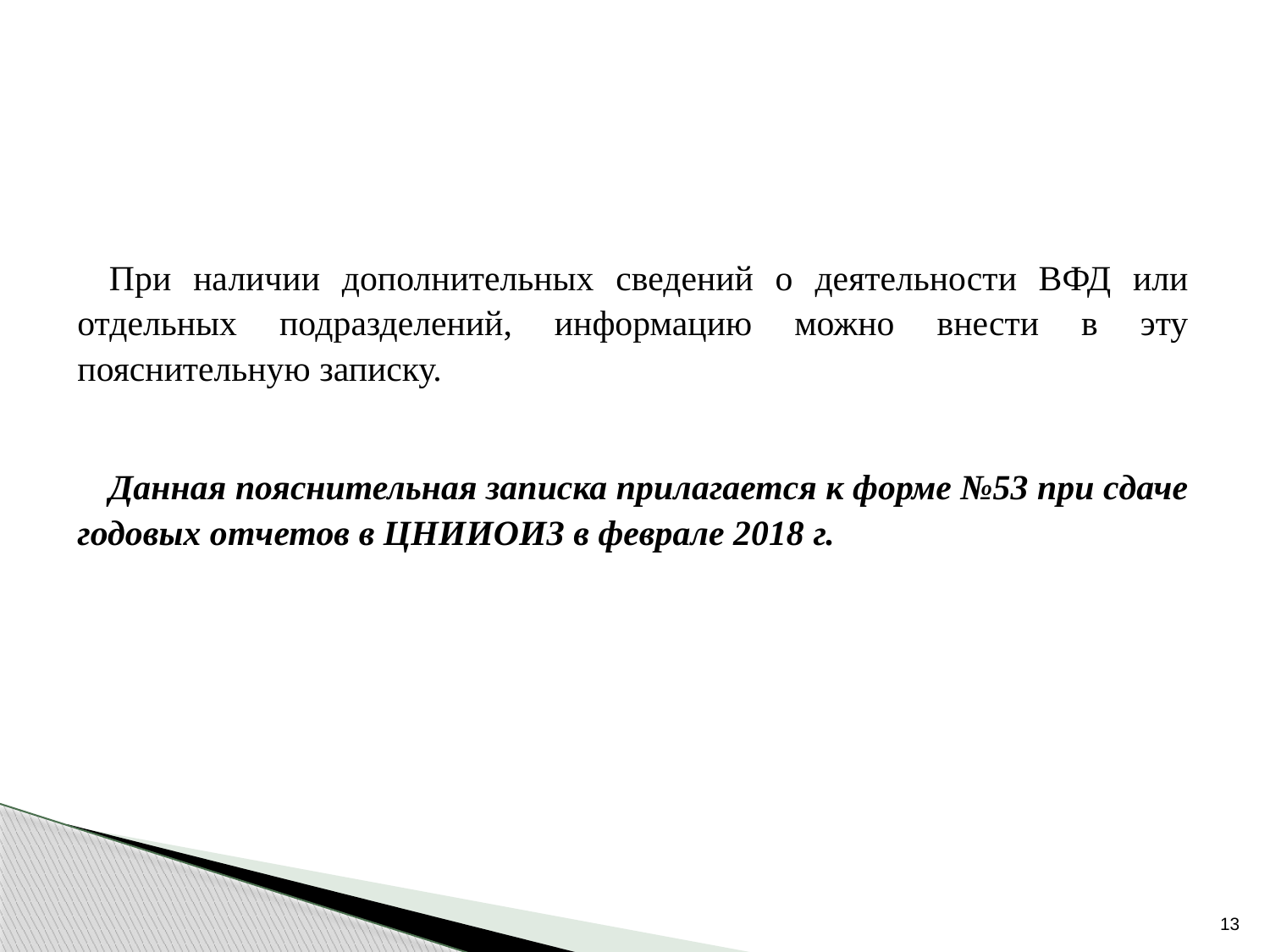

При наличии дополнительных сведений о деятельности ВФД или отдельных подразделений, информацию можно внести в эту пояснительную записку.

Данная пояснительная записка прилагается к форме №53 при сдаче годовых отчетов в ЦНИИОИЗ в феврале 2018 г.
13